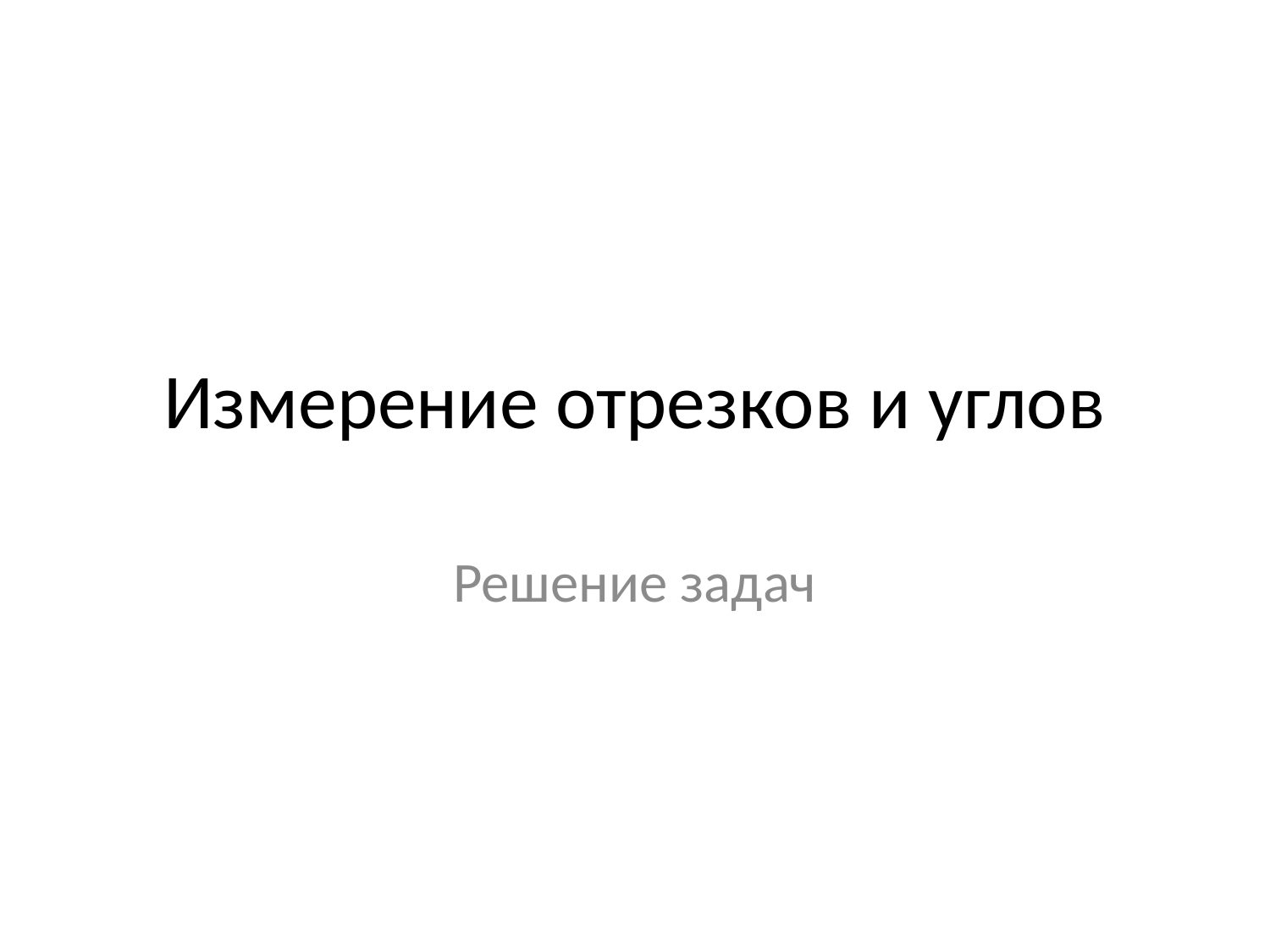

# Измерение отрезков и углов
Решение задач